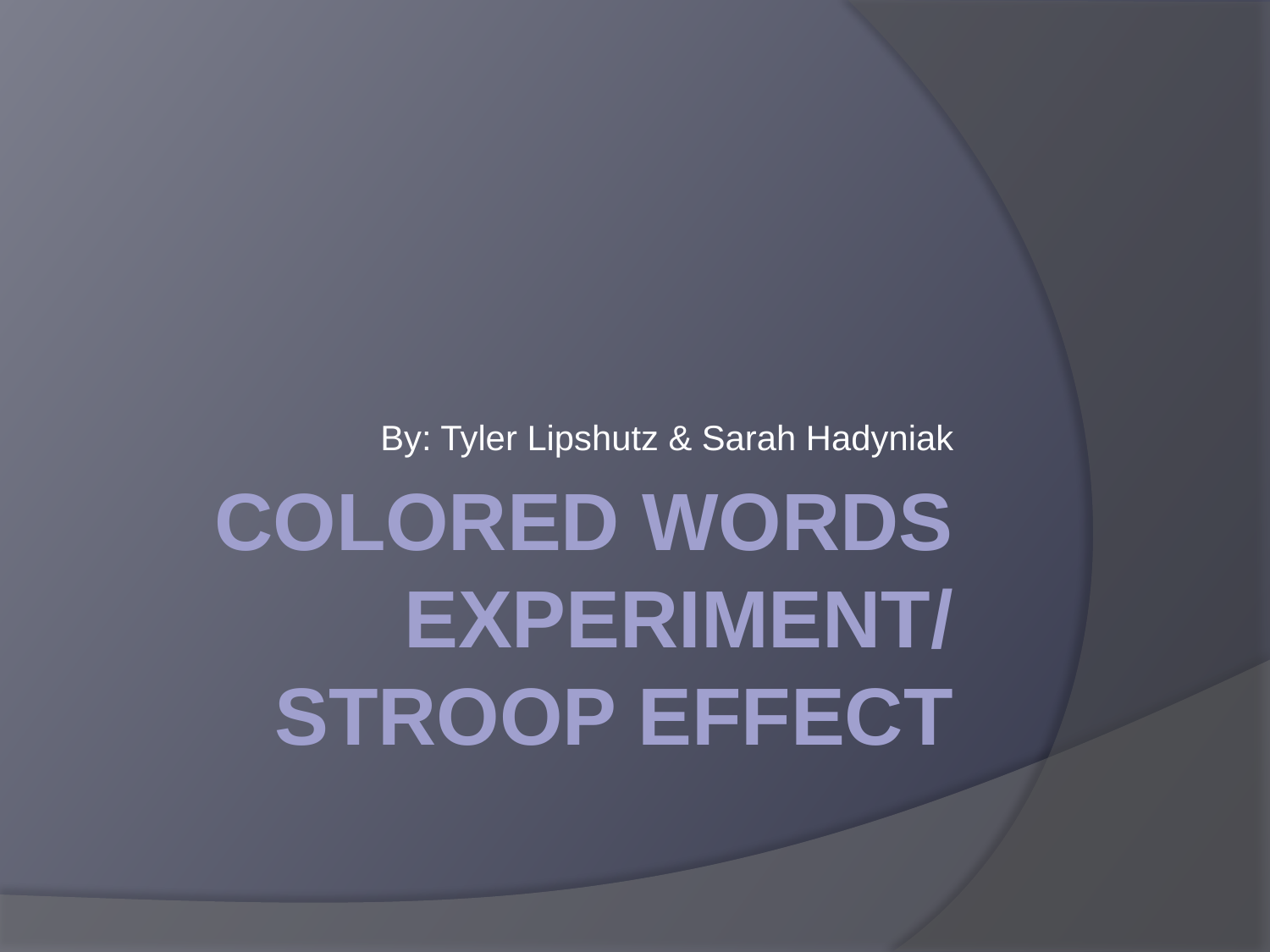

By: Tyler Lipshutz & Sarah Hadyniak
# Colored Words Experiment/ Stroop Effect